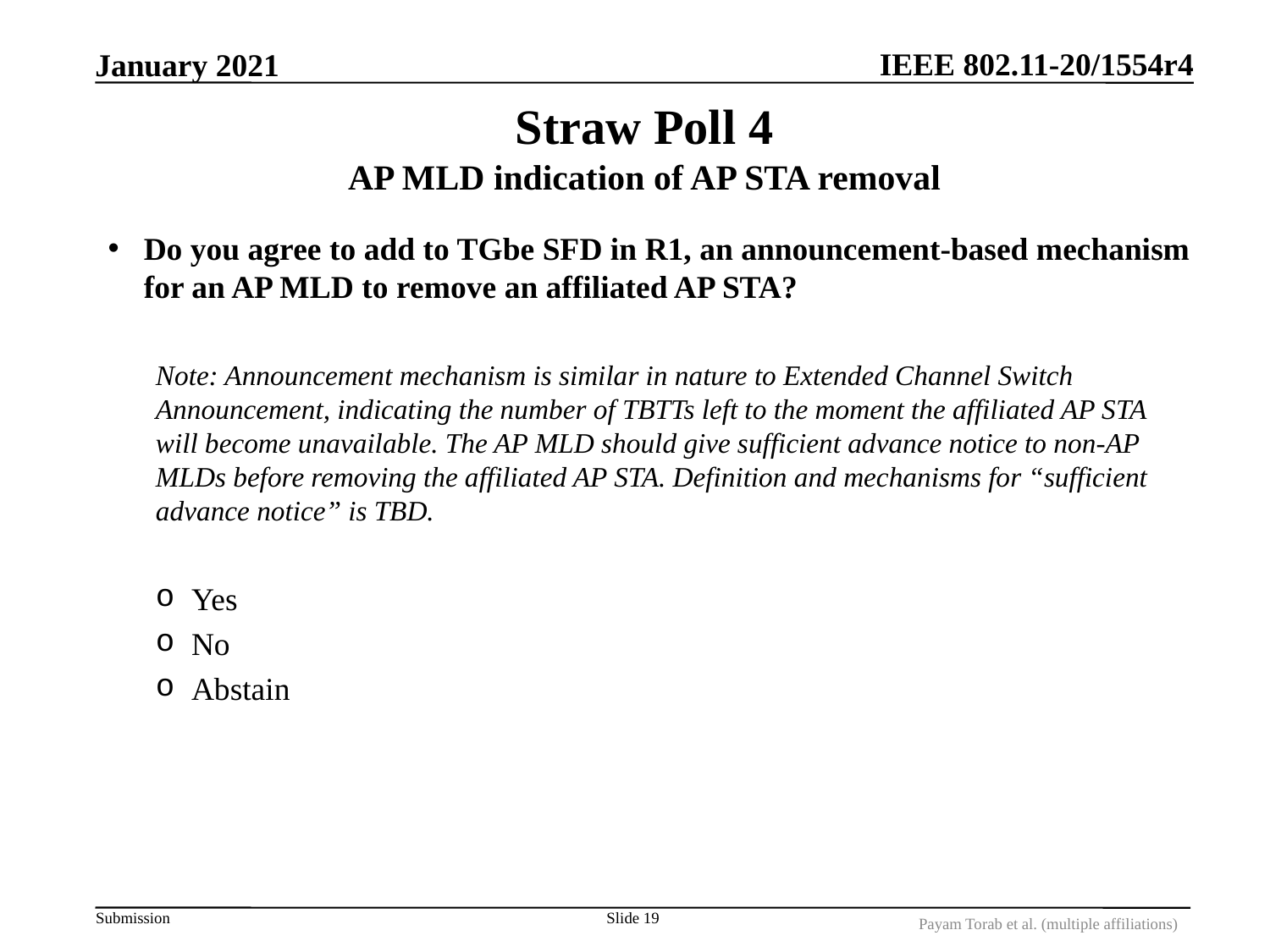

January 2021
# Straw Poll 4 AP MLD indication of AP STA removal
Do you agree to add to TGbe SFD in R1, an announcement-based mechanism for an AP MLD to remove an affiliated AP STA?

Note: Announcement mechanism is similar in nature to Extended Channel Switch Announcement, indicating the number of TBTTs left to the moment the affiliated AP STA will become unavailable. The AP MLD should give sufficient advance notice to non-AP MLDs before removing the affiliated AP STA. Definition and mechanisms for “sufficient advance notice” is TBD.

Yes
No
Abstain
Slide 19
Payam Torab et al. (multiple affiliations)